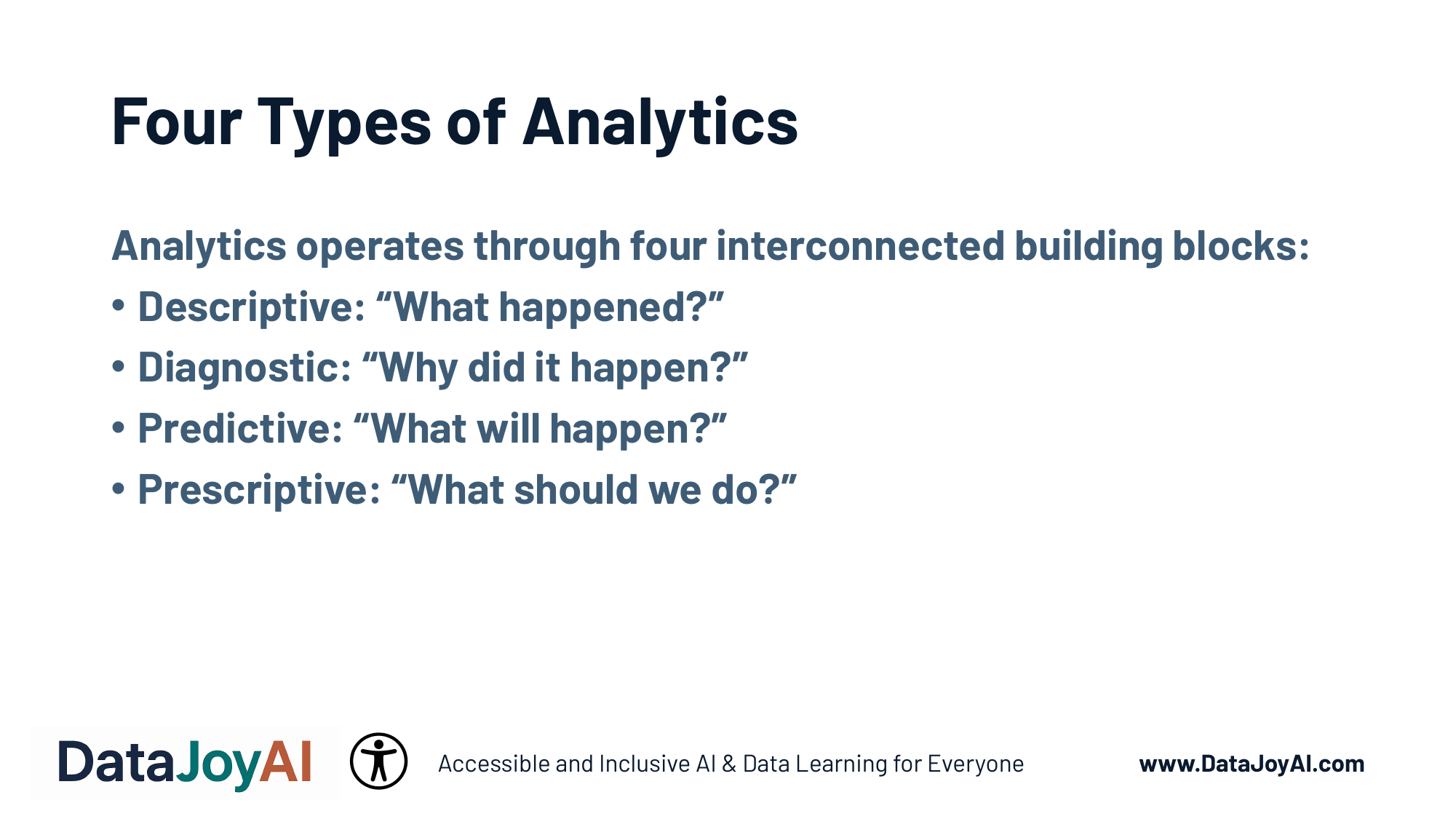

# Four Types of Analytics
Analytics operates through four interconnected building blocks:
Descriptive: “What happened?”
Diagnostic: “Why did it happen?”
Predictive: “What will happen?”
Prescriptive: “What should we do?”